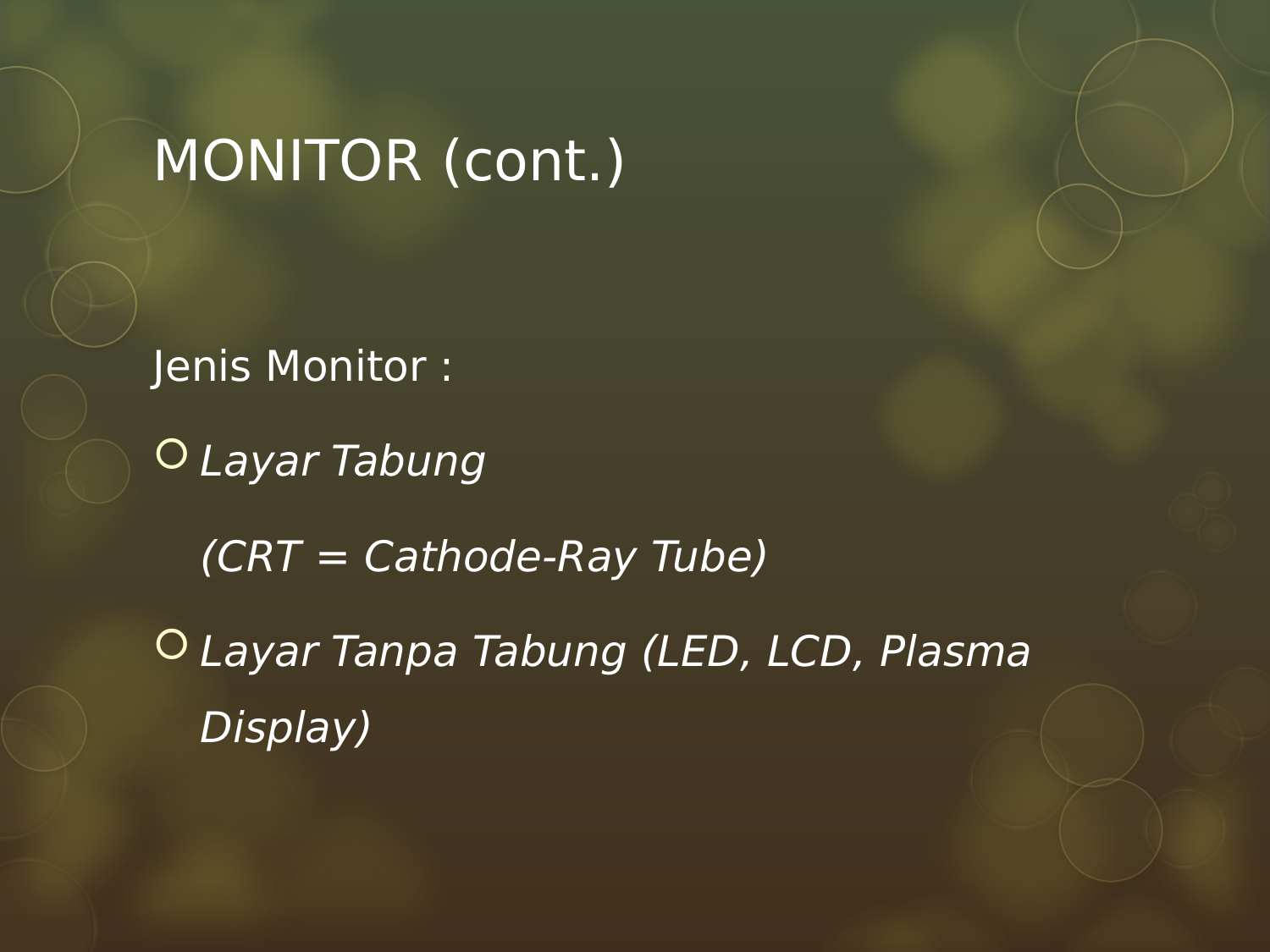

# MONITOR (cont.)
Jenis Monitor :
Layar Tabung
	(CRT = Cathode-Ray Tube)
Layar Tanpa Tabung (LED, LCD, Plasma Display)